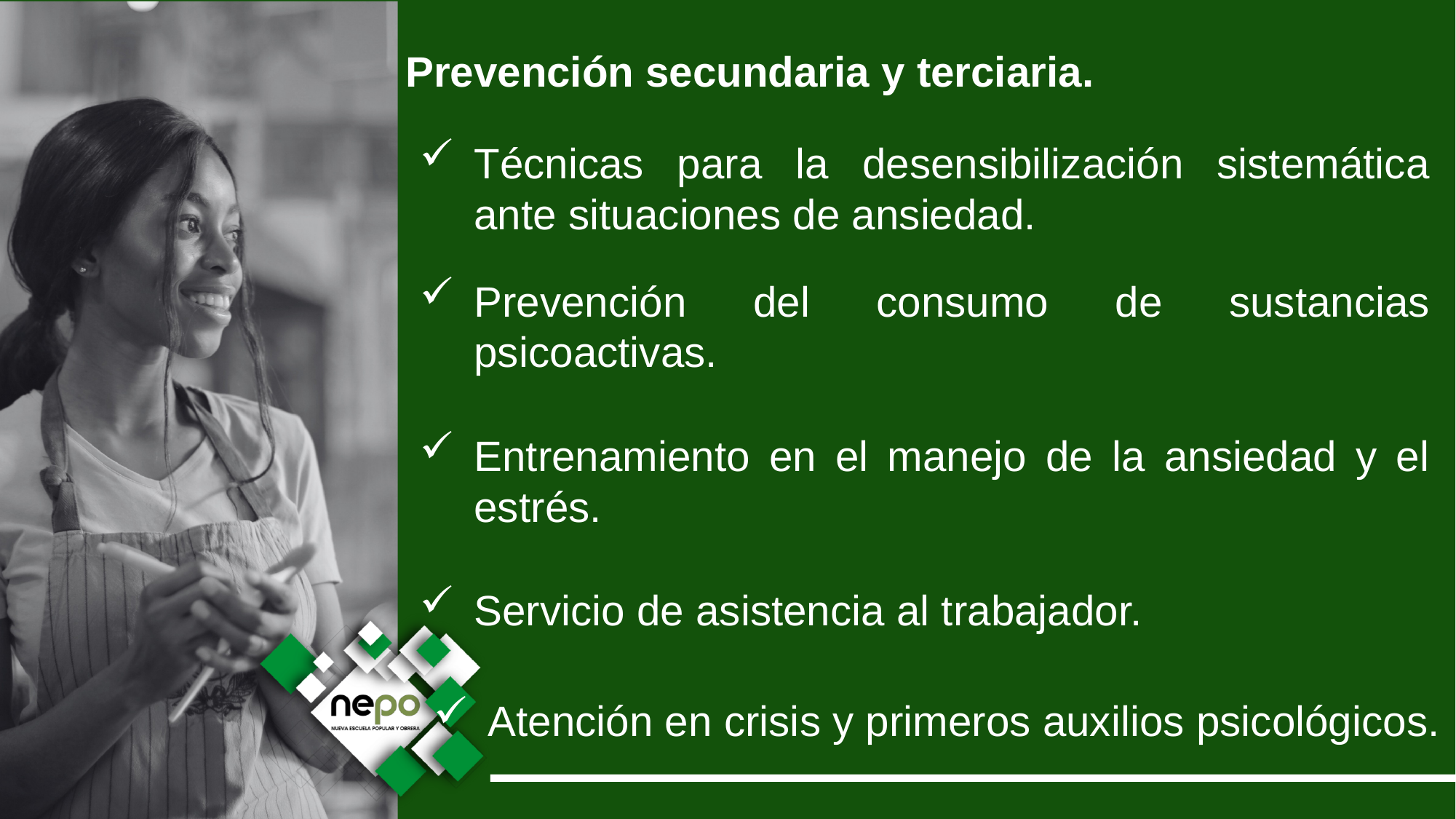

Prevención secundaria y terciaria.
Técnicas para la desensibilización sistemática ante situaciones de ansiedad.
Prevención del consumo de sustancias psicoactivas.
Entrenamiento en el manejo de la ansiedad y el estrés.
Servicio de asistencia al trabajador.
Atención en crisis y primeros auxilios psicológicos.